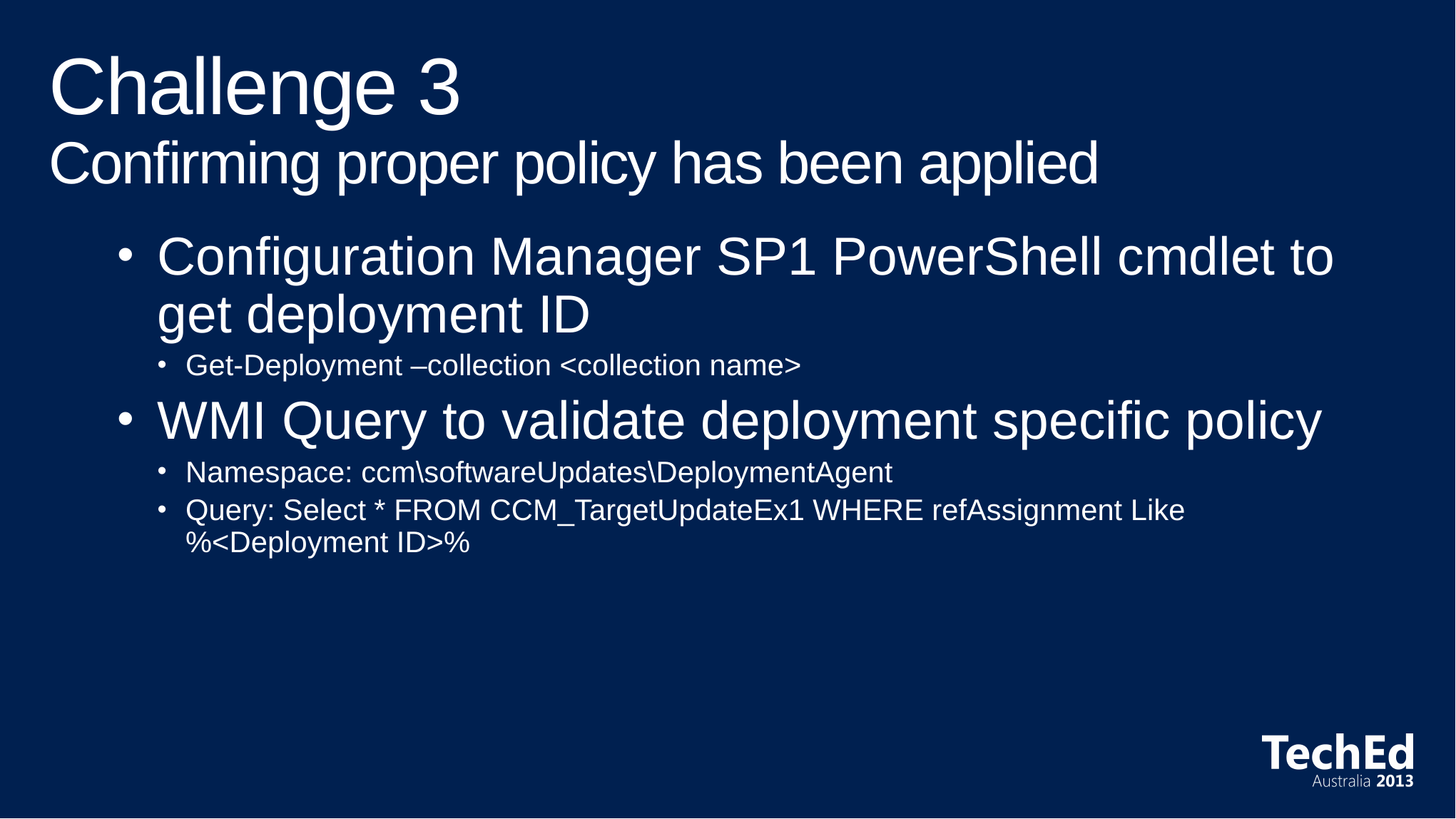

# Challenge 3 Confirming proper policy has been applied
Configuration Manager SP1 PowerShell cmdlet to get deployment ID
Get-Deployment –collection <collection name>
WMI Query to validate deployment specific policy
Namespace: ccm\softwareUpdates\DeploymentAgent
Query: Select * FROM CCM_TargetUpdateEx1 WHERE refAssignment Like %<Deployment ID>%